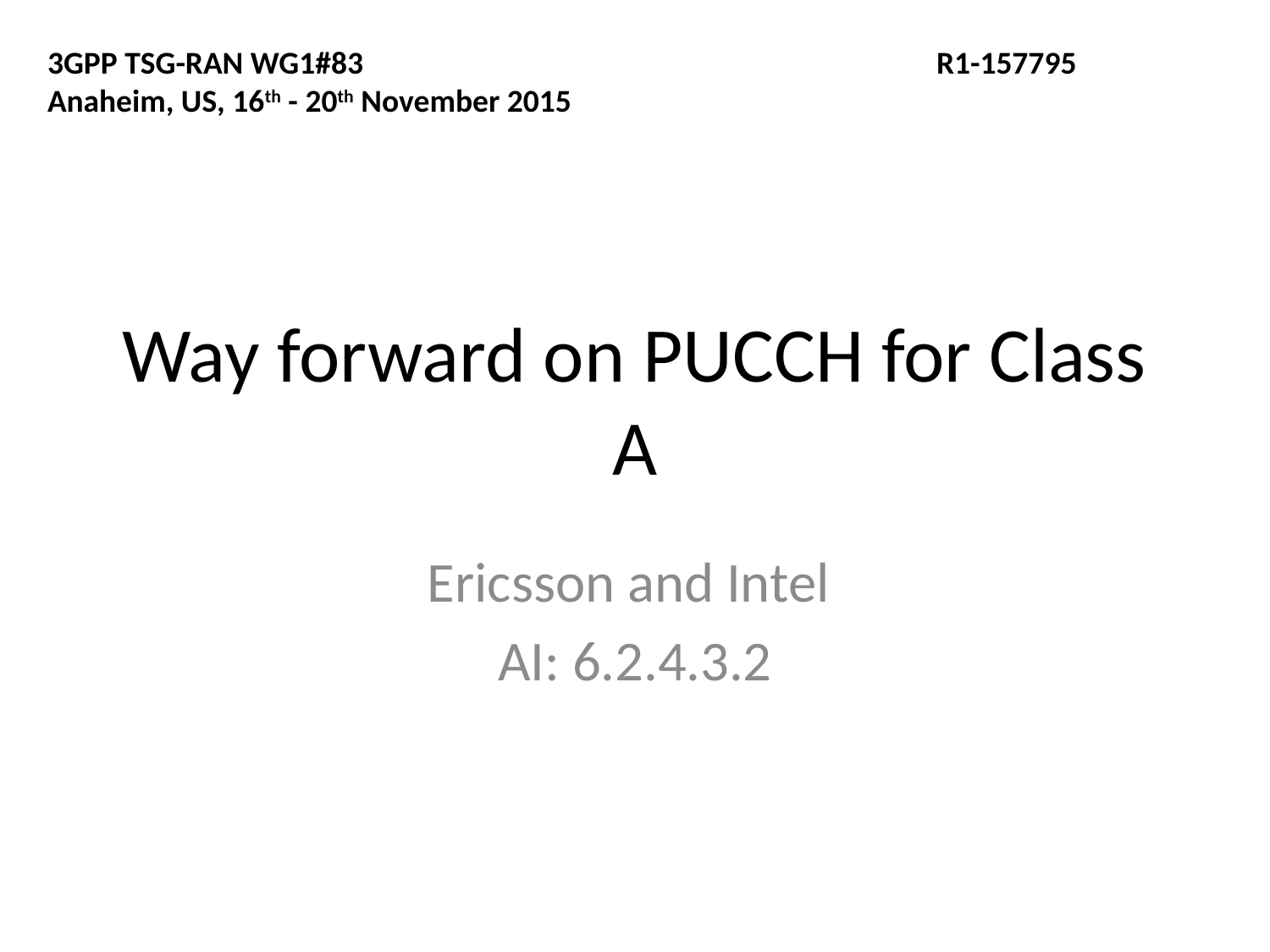

3GPP TSG-RAN WG1#83					R1-157795
Anaheim, US, 16th - 20th November 2015
# Way forward on PUCCH for Class A
Ericsson and Intel
AI: 6.2.4.3.2